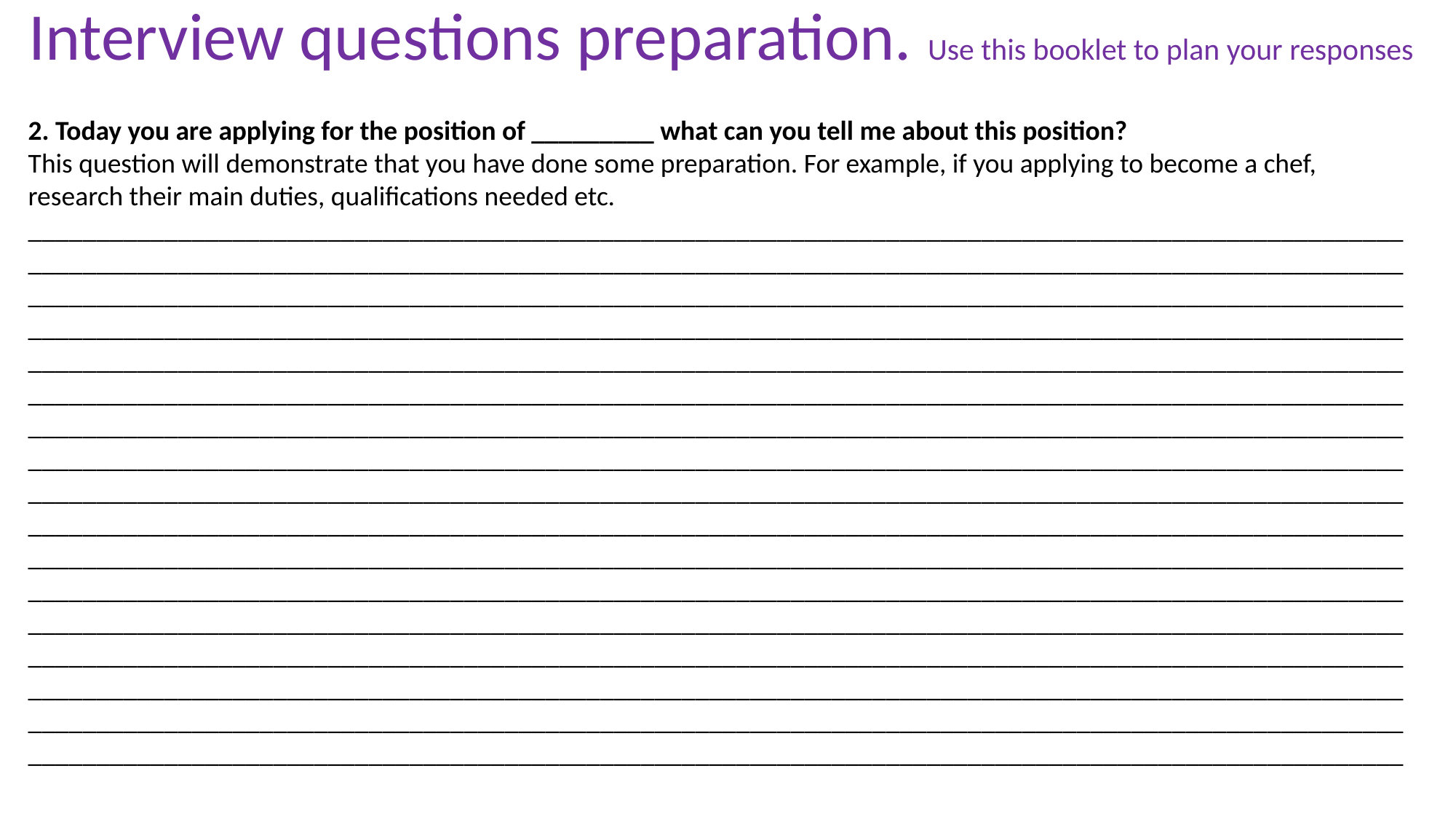

# Interview questions preparation. Use this booklet to plan your responses

2. Today you are applying for the position of _________ what can you tell me about this position?
This question will demonstrate that you have done some preparation. For example, if you applying to become a chef, research their main duties, qualifications needed etc.
_____________________________________________________________________________________________________________________________________________________________________________________________________________________________________________________________________________________________________________________________________________________________________________________________________________________________________________________________________________________________________________________________________________________________________________________________________________________________________________________________________________________________________________________________________________________________________________________________________________________________________________________________________________________________________________________________________________________________________________________________________________________________________________________________________________________________________________________________________________________________________________________________________________________________________________________________________________________________________________________________________________________________________________________________________________________________________________________________________________________________________________________________________________________________________________________________________________________________________________________________________________________________________________________________________________________________________________________